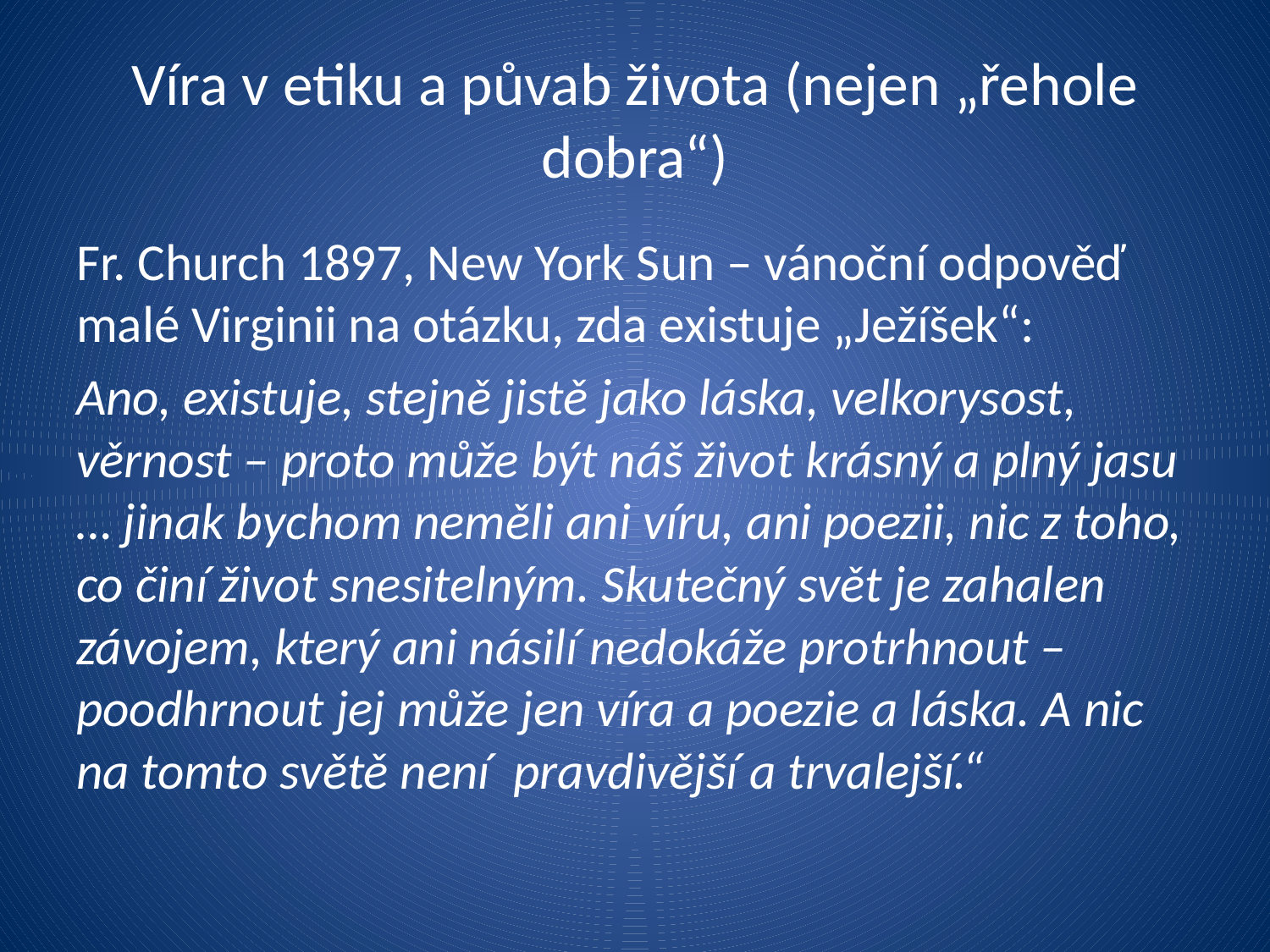

# Víra v etiku a půvab života (nejen „řehole dobra“)
Fr. Church 1897, New York Sun – vánoční odpověď malé Virginii na otázku, zda existuje „Ježíšek“:
Ano, existuje, stejně jistě jako láska, velkorysost, věrnost – proto může být náš život krásný a plný jasu … jinak bychom neměli ani víru, ani poezii, nic z toho, co činí život snesitelným. Skutečný svět je zahalen závojem, který ani násilí nedokáže protrhnout – poodhrnout jej může jen víra a poezie a láska. A nic na tomto světě není  pravdivější a trvalejší.“